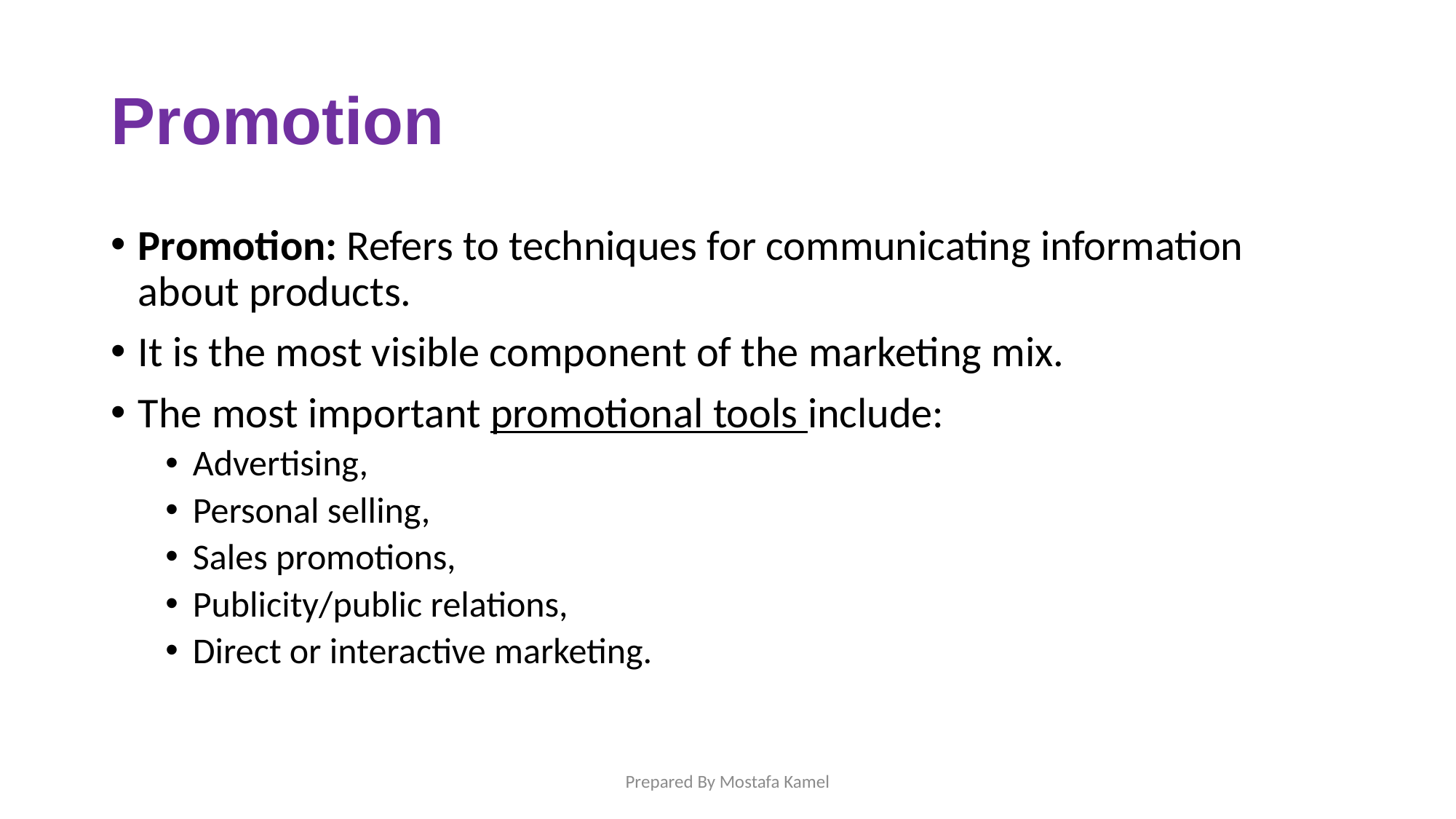

# Promotion
Promotion: Refers to techniques for communicating information about products.
It is the most visible component of the marketing mix.
The most important promotional tools include:
Advertising,
Personal selling,
Sales promotions,
Publicity/public relations,
Direct or interactive marketing.
Prepared By Mostafa Kamel